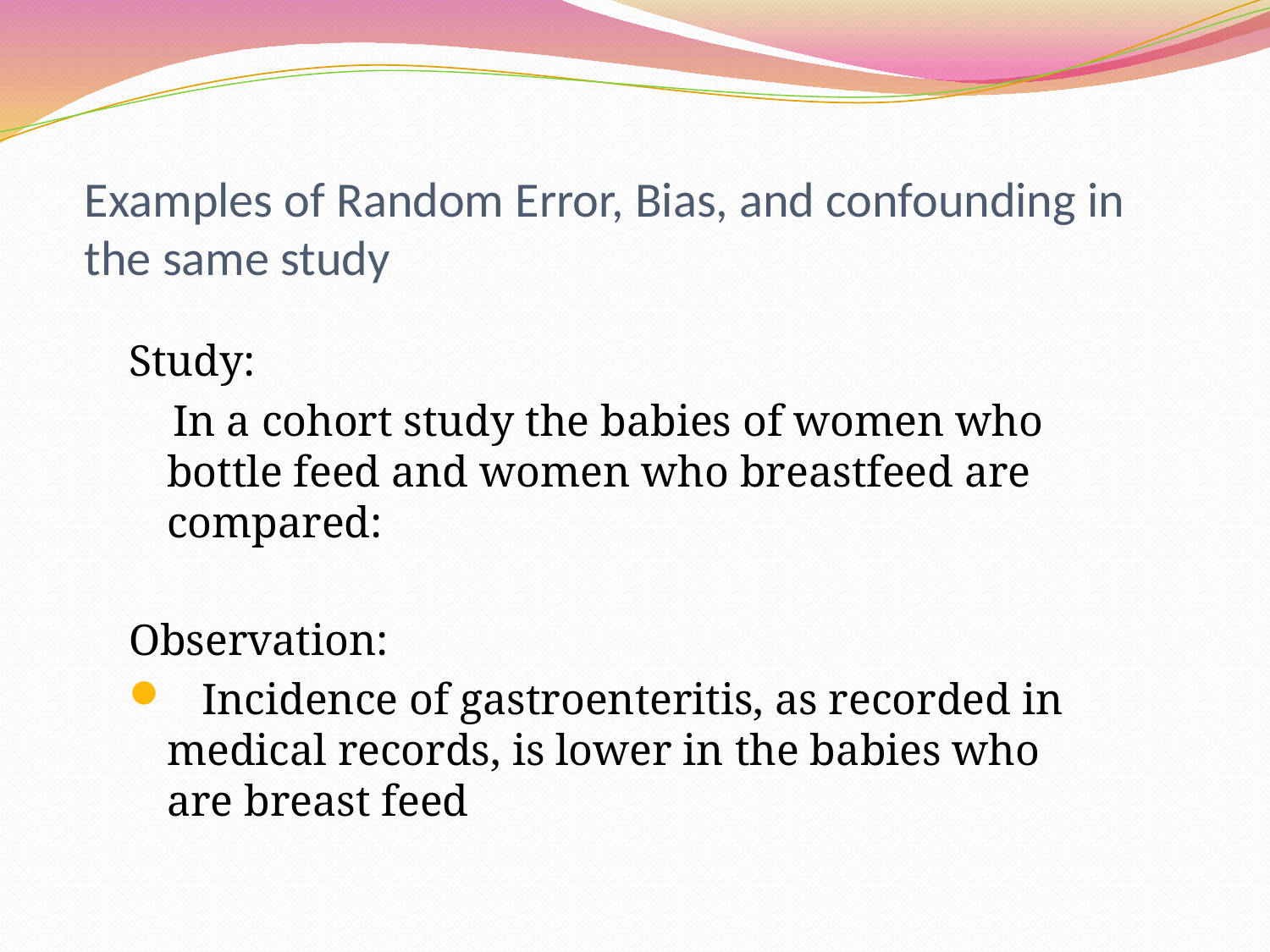

# Examples of Random Error, Bias, and confounding in the same study
Study:
    In a cohort study the babies of women who bottle feed and women who breastfeed are compared:

Observation:
   Incidence of gastroenteritis, as recorded in medical records, is lower in the babies who are breast feed